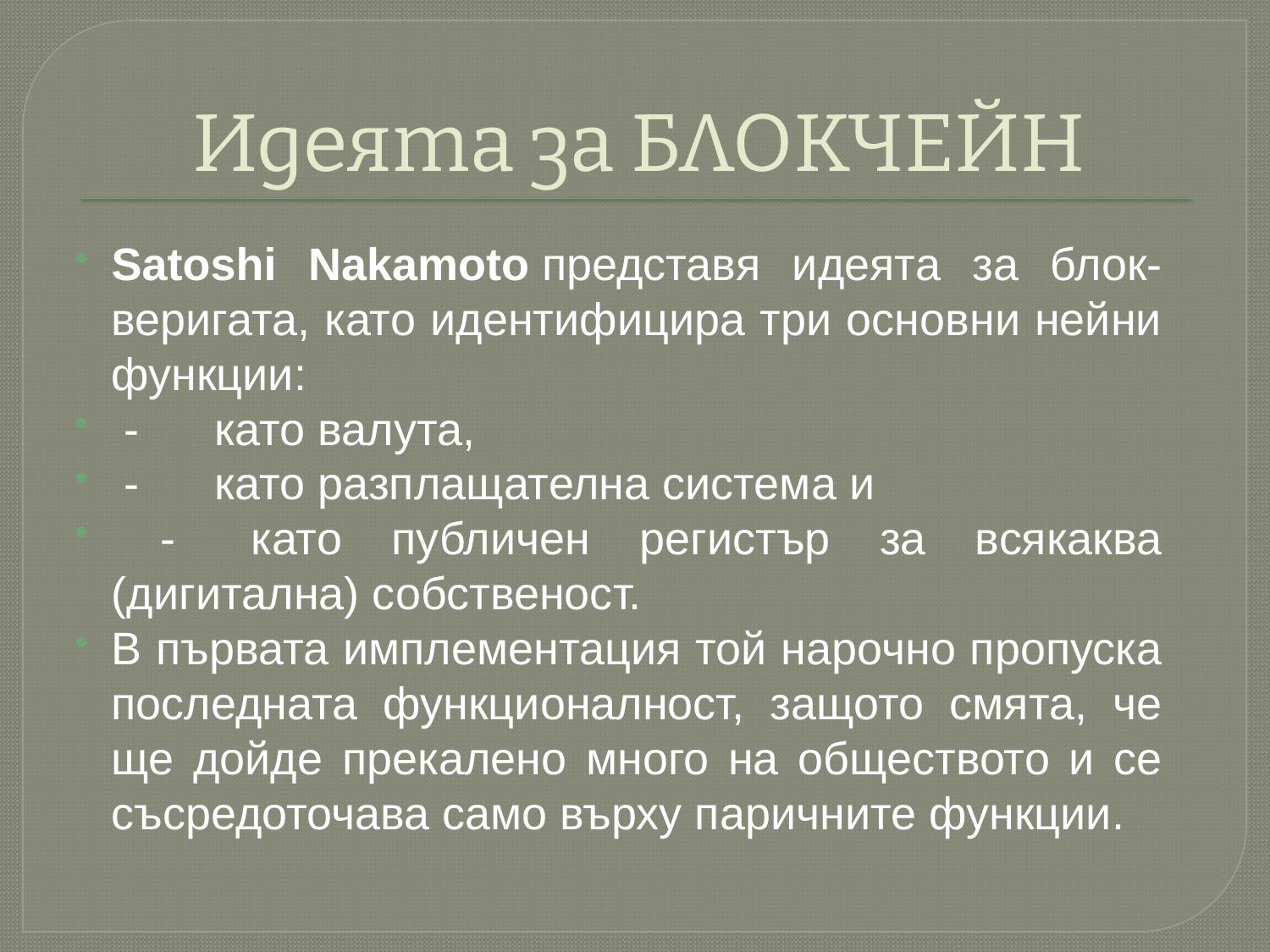

# Идеята за БЛОКЧЕЙН
Satoshi Nakamoto представя идеята за блок-веригата, като идентифицира три основни нейни функции:
 - 	като валута,
 -	като разплащателна система и
 -	като публичен регистър за всякаква (дигитална) собственост.
В първата имплементация той нарочно пропуска последната функционалност, защото смята, че ще дойде прекалено много на обществото и се съсредоточава само върху паричните функции.